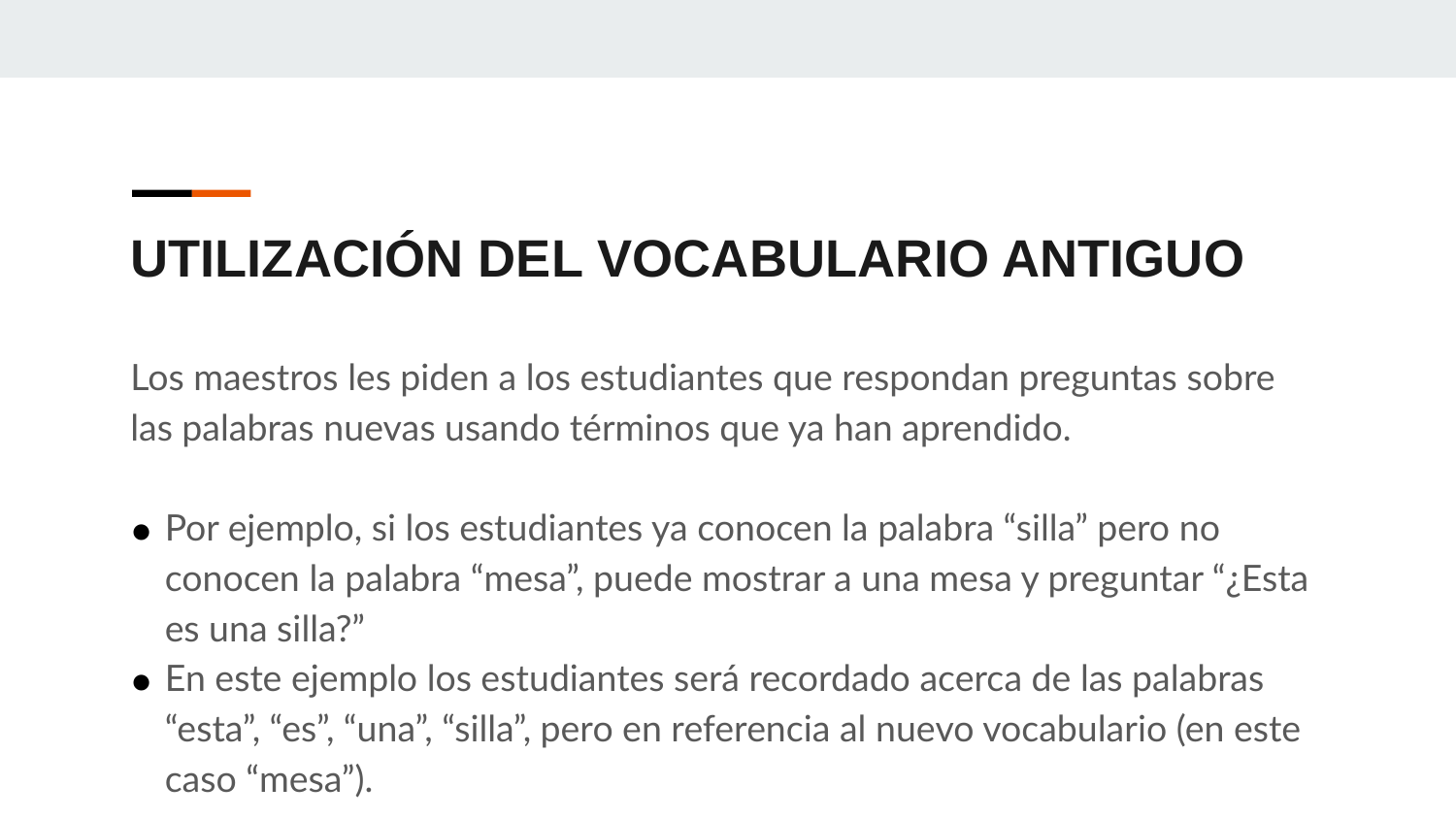

UTILIZACIÓN DEL VOCABULARIO ANTIGUO

Los maestros les piden a los estudiantes que respondan preguntas sobre las palabras nuevas usando términos que ya han aprendido.

Por ejemplo, si los estudiantes ya conocen la palabra “silla” pero no conocen la palabra “mesa”, puede mostrar a una mesa y preguntar “¿Esta es una silla?”
En este ejemplo los estudiantes será recordado acerca de las palabras “esta”, “es”, “una”, “silla”, pero en referencia al nuevo vocabulario (en este caso “mesa”).